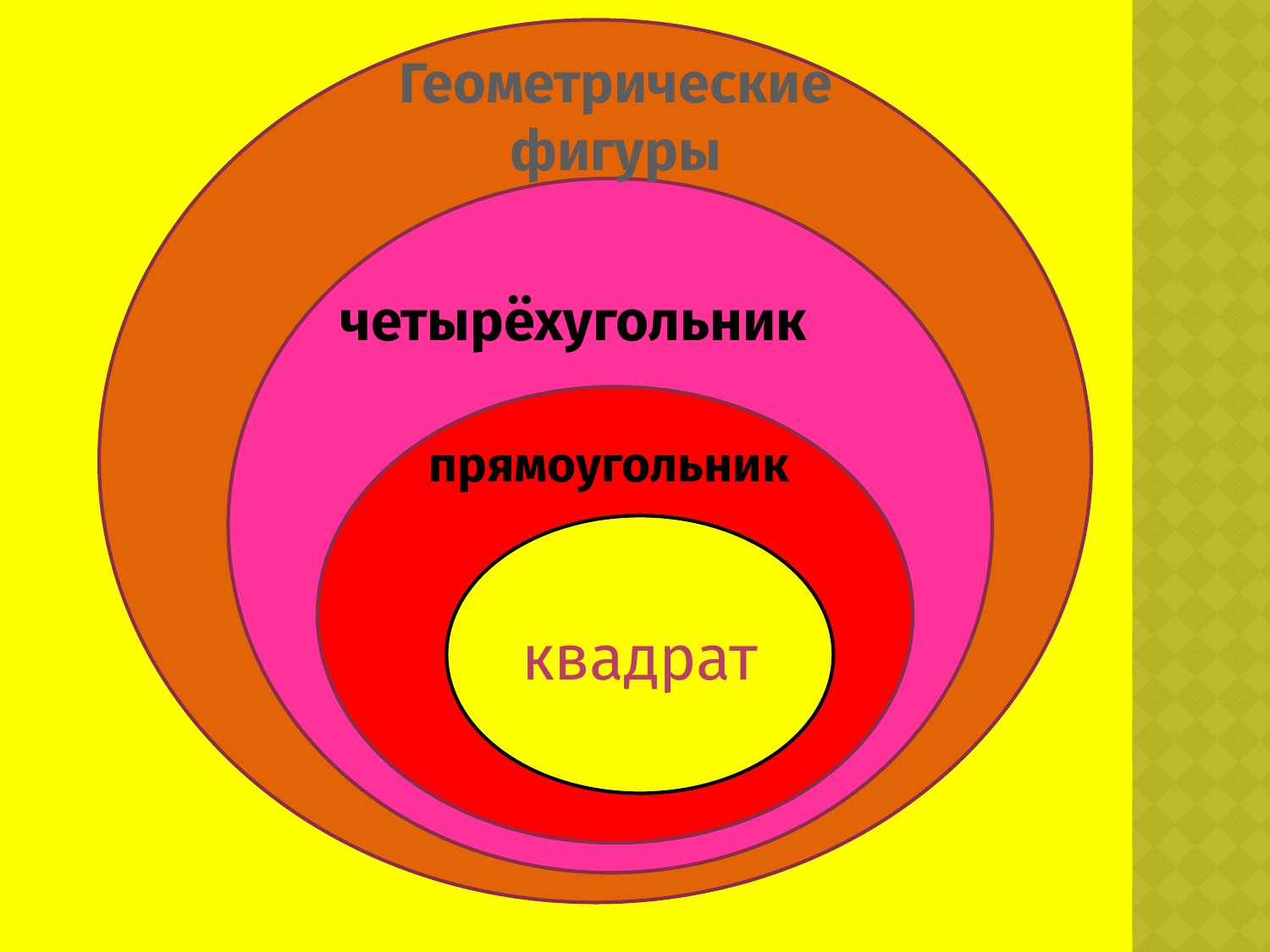

Геометрические фигуры
ччч
четырёхугольник
прямоугольник
прямоугольник
квадрат